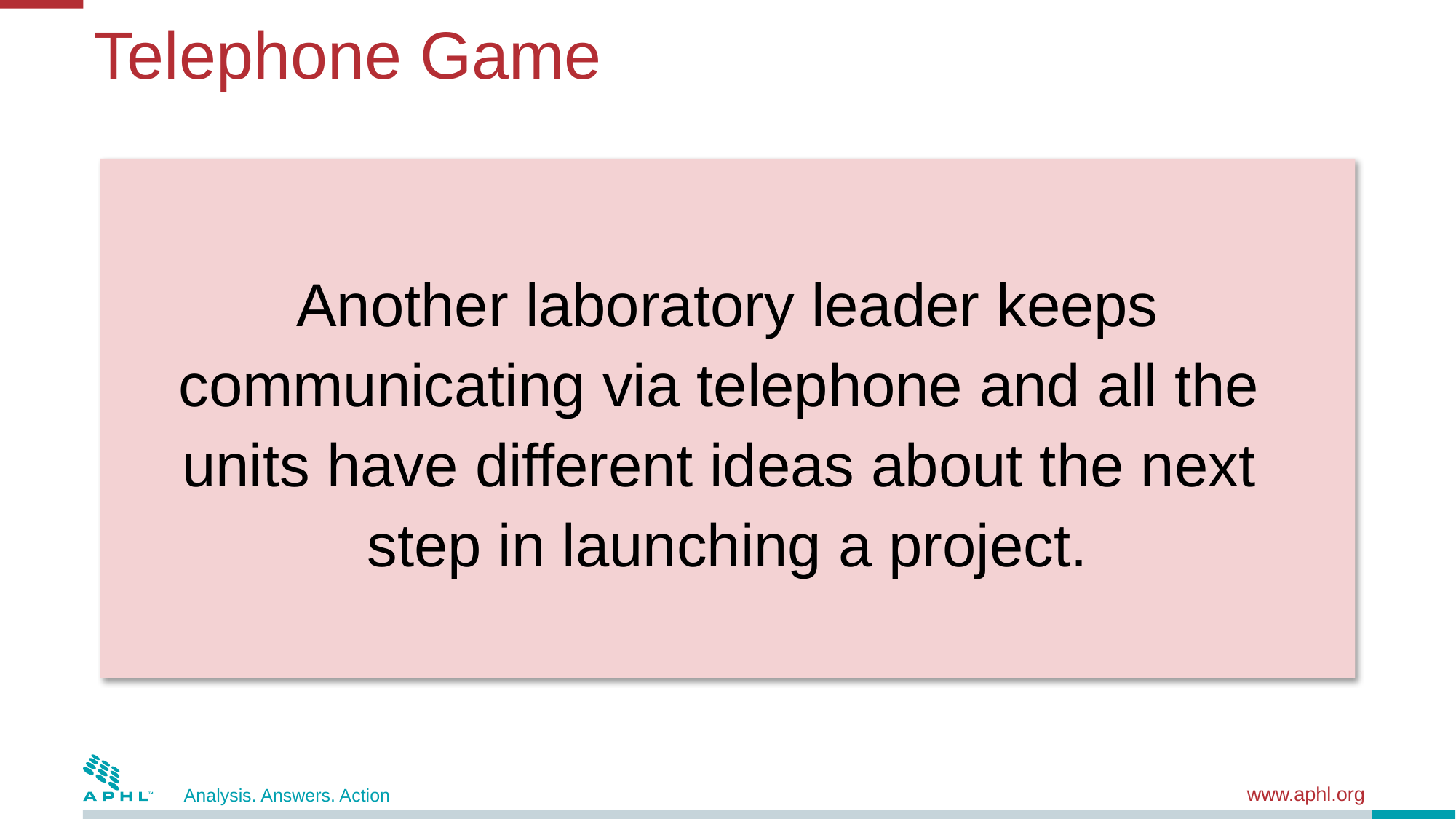

# Telephone Game
Another laboratory leader keeps communicating via telephone and all the
units have different ideas about the next
step in launching a project.